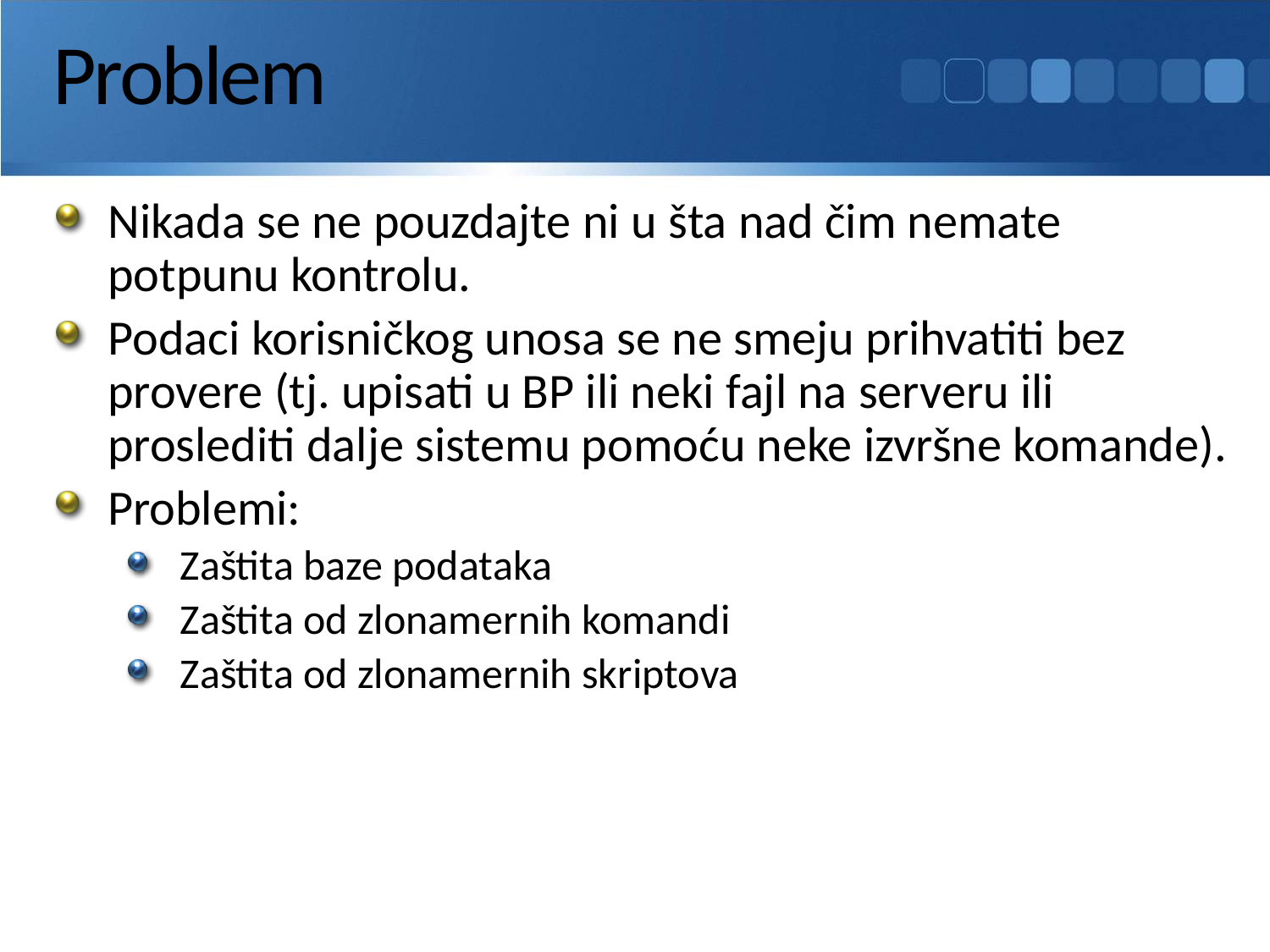

# Problem
Nikada se ne pouzdajte ni u šta nad čim nemate potpunu kontrolu.
Podaci korisničkog unosa se ne smeju prihvatiti bez provere (tj. upisati u BP ili neki fajl na serveru ili proslediti dalje sistemu pomoću neke izvršne komande).
Problemi:
Zaštita baze podataka
Zaštita od zlonamernih komandi
Zaštita od zlonamernih skriptova